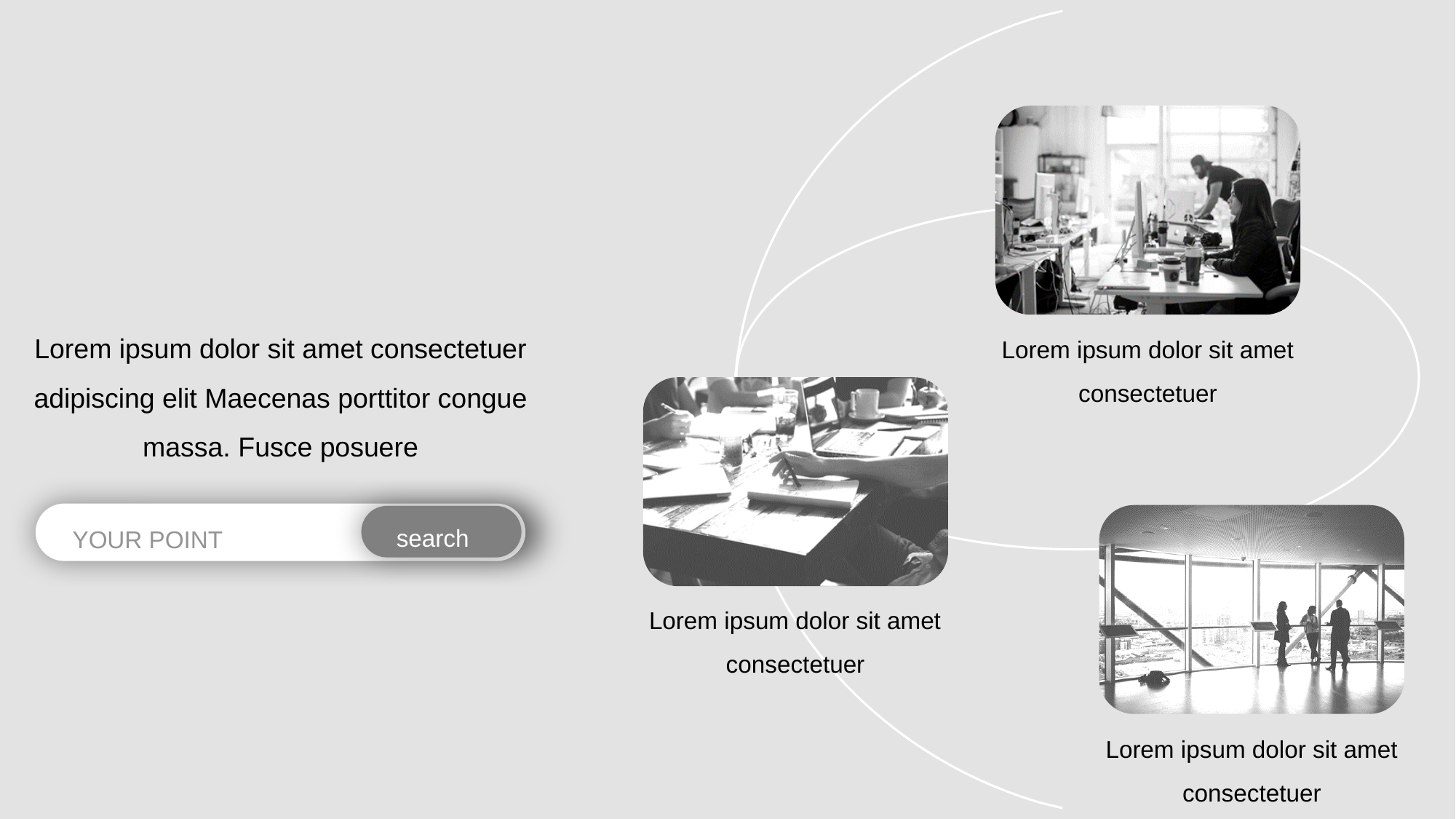

Lorem ipsum dolor sit amet consectetuer adipiscing elit Maecenas porttitor congue massa. Fusce posuere
Lorem ipsum dolor sit amet consectetuer

search

YOUR POINT

Lorem ipsum dolor sit amet consectetuer
Lorem ipsum dolor sit amet consectetuer